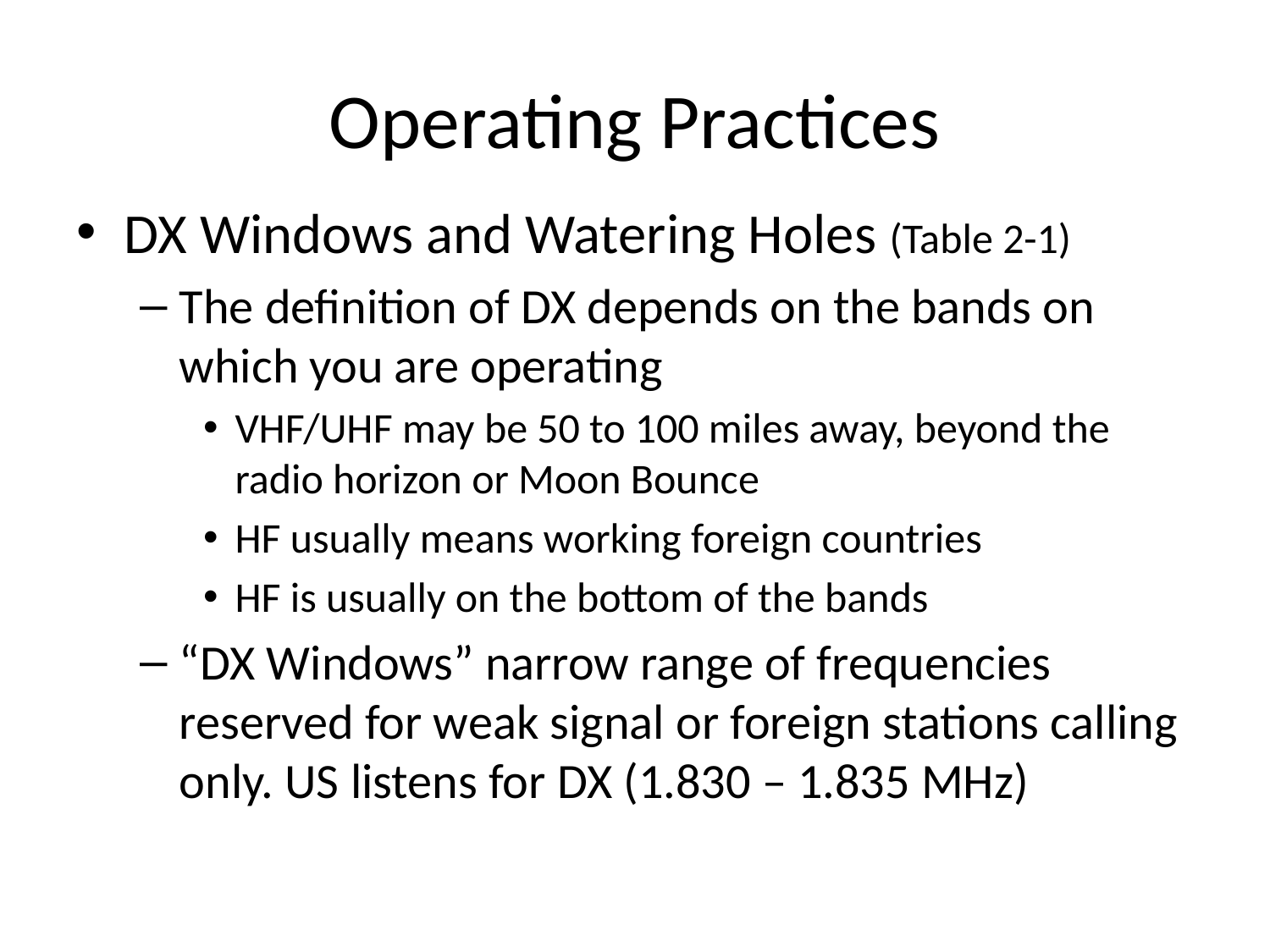

# Operating Practices
DX Windows and Watering Holes (Table 2-1)
The definition of DX depends on the bands on which you are operating
VHF/UHF may be 50 to 100 miles away, beyond the radio horizon or Moon Bounce
HF usually means working foreign countries
HF is usually on the bottom of the bands
“DX Windows” narrow range of frequencies reserved for weak signal or foreign stations calling only. US listens for DX (1.830 – 1.835 MHz)